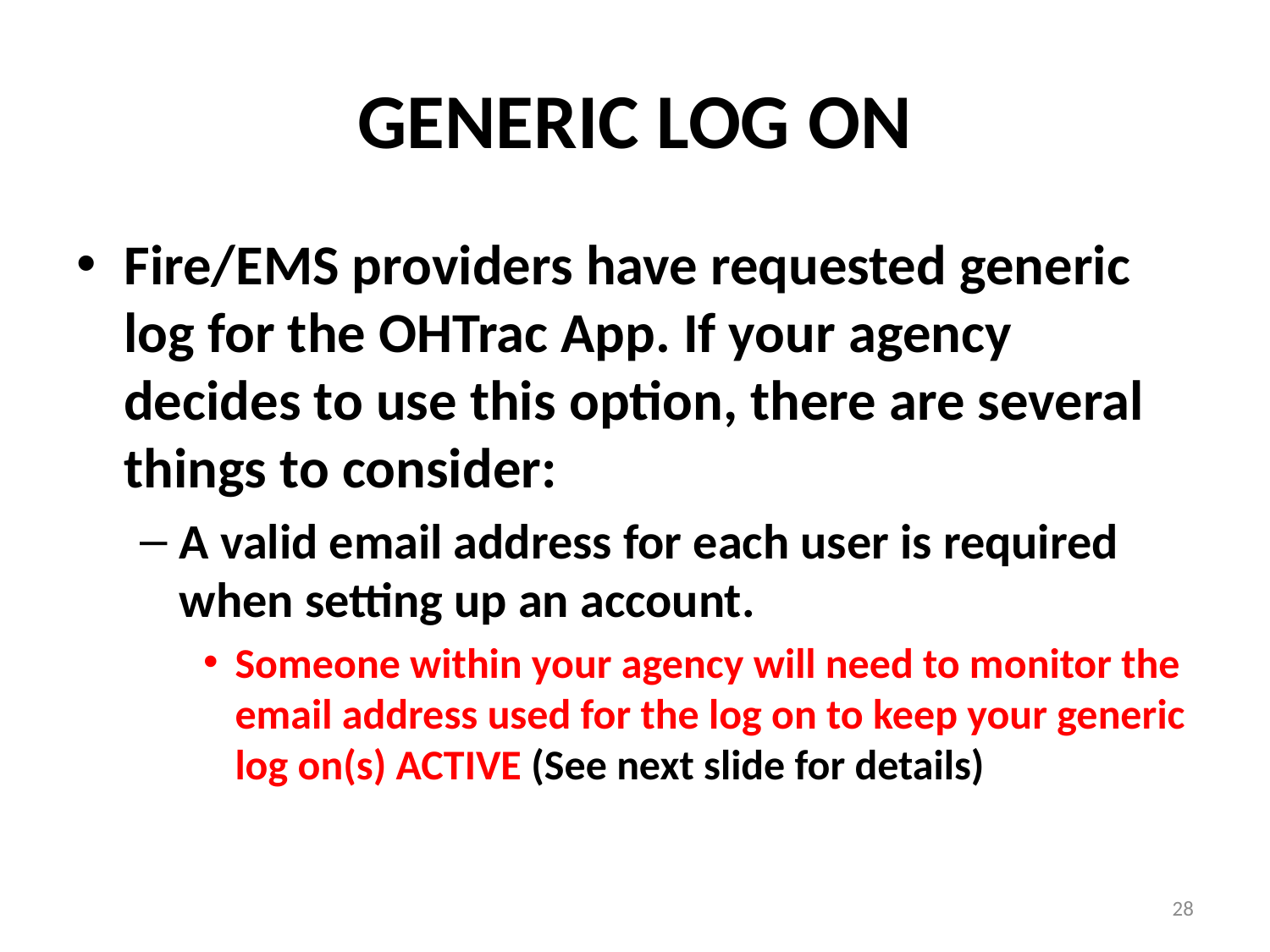

# GENERIC LOG ON
Fire/EMS providers have requested generic log for the OHTrac App. If your agency decides to use this option, there are several things to consider:
A valid email address for each user is required when setting up an account.
Someone within your agency will need to monitor the email address used for the log on to keep your generic log on(s) ACTIVE (See next slide for details)

28